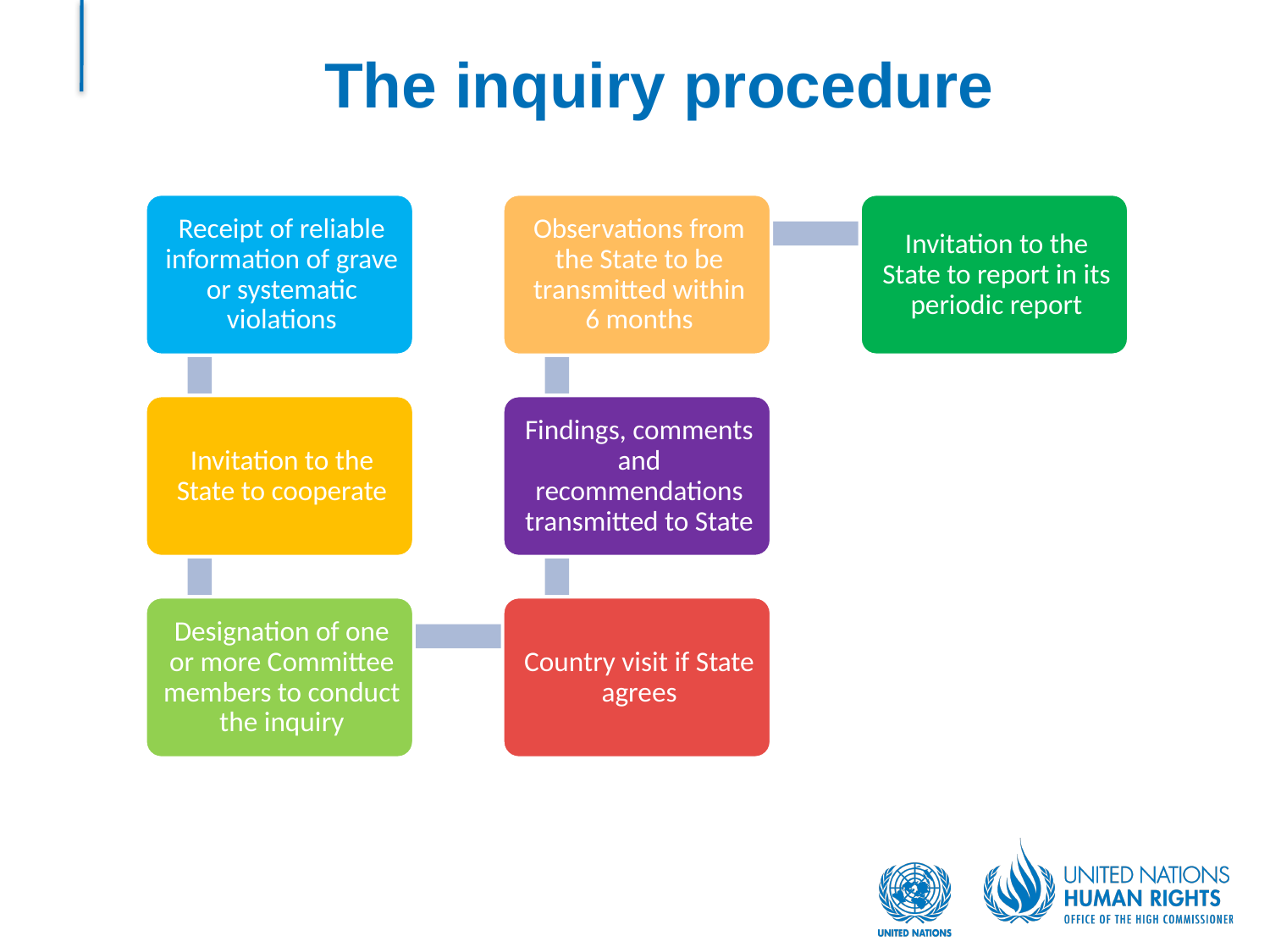

# The inquiry procedure

Receipt of reliable information of grave or systematic violations
Invitation to the State to cooperate
Designation of one or more Committee members to conduct the inquiry
Country visit if State agrees
Findings, comments and recommendations transmitted to State
Observations from the State to be transmitted within
6 months
Invitation to the State to report in its periodic report